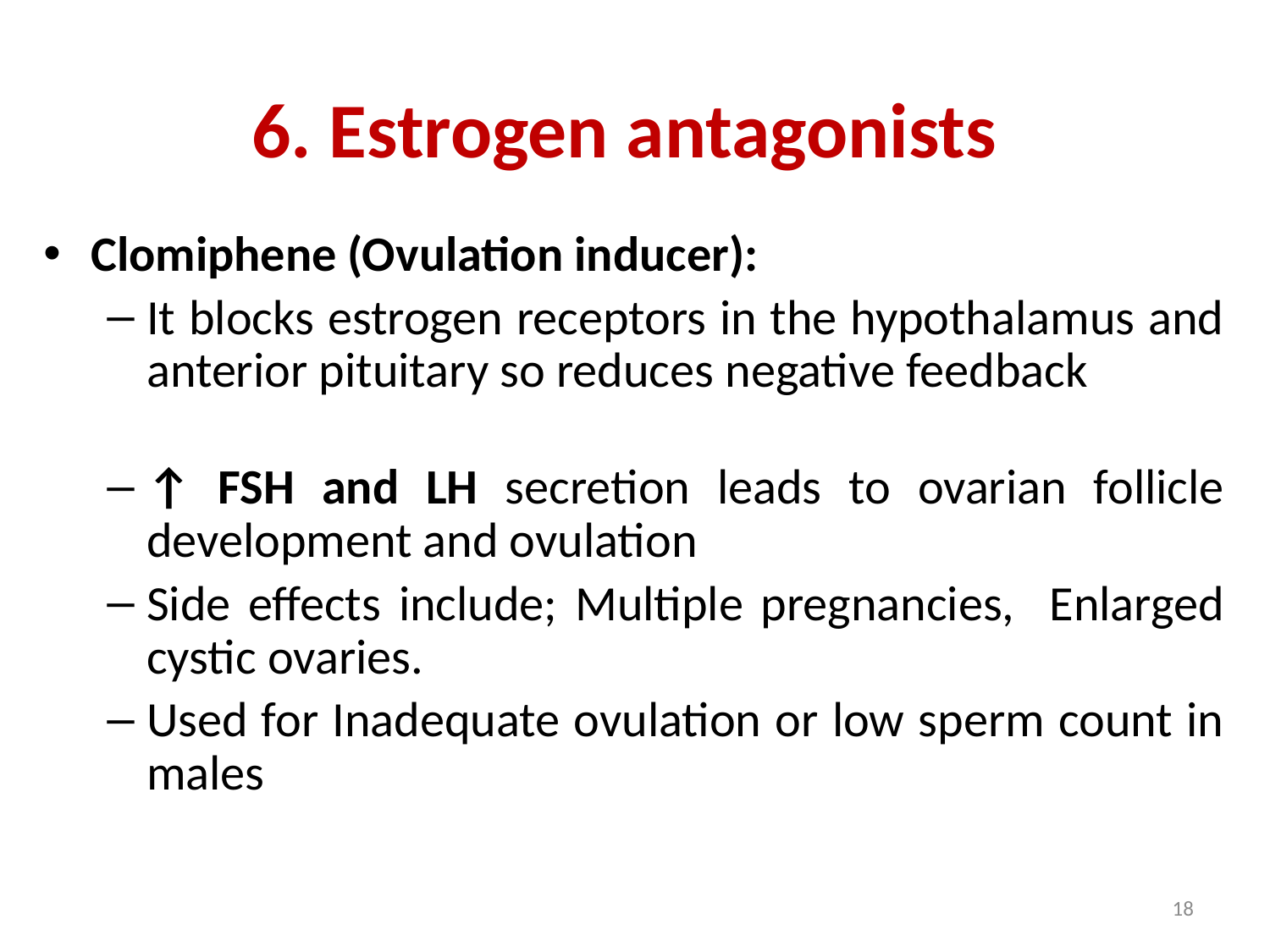

# 6. Estrogen antagonists
Clomiphene (Ovulation inducer):
It blocks estrogen receptors in the hypothalamus and anterior pituitary so reduces negative feedback
↑ FSH and LH secretion leads to ovarian follicle development and ovulation
Side effects include; Multiple pregnancies,  Enlarged cystic ovaries.
Used for Inadequate ovulation or low sperm count in males

18